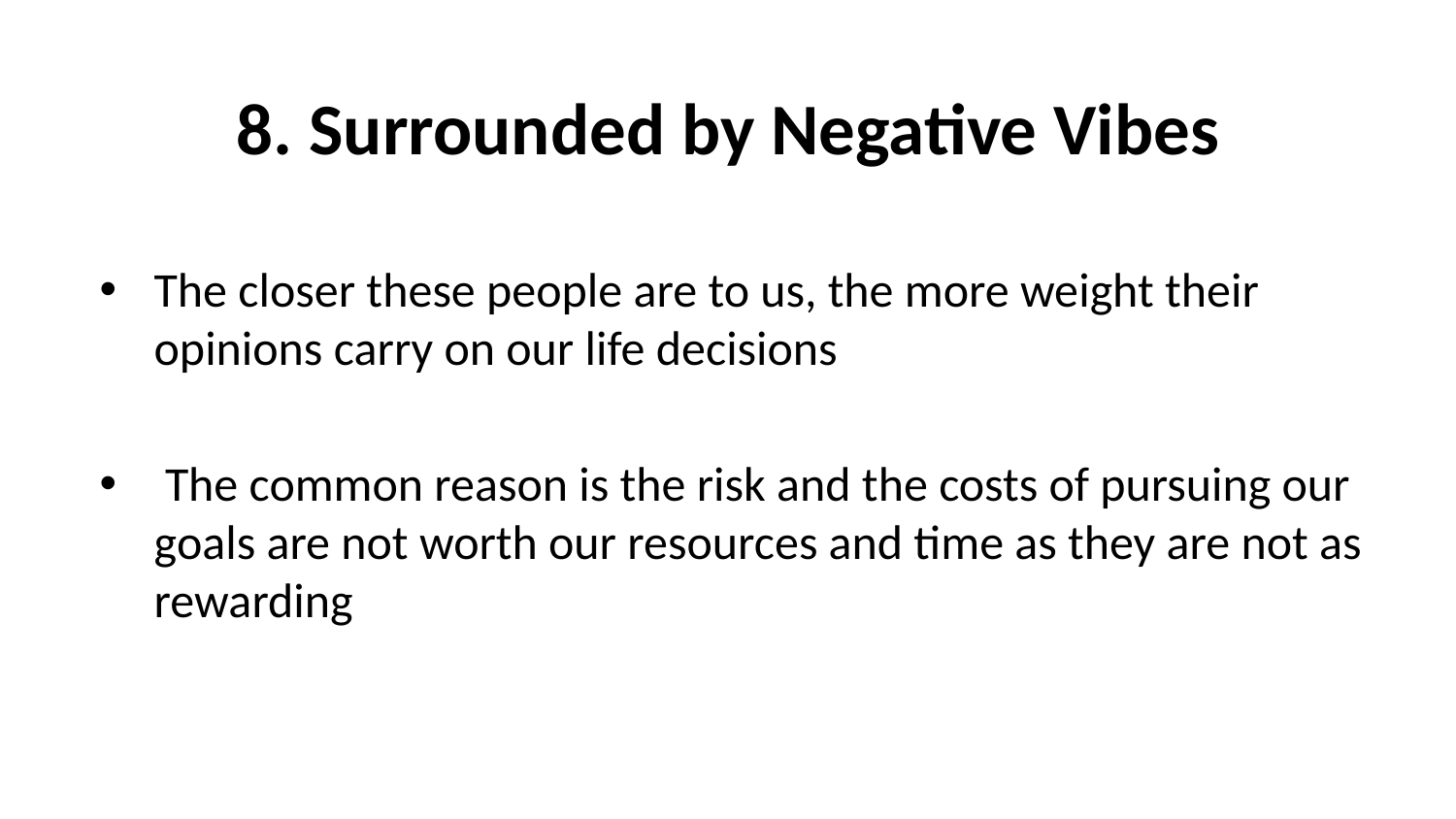

# 8. Surrounded by Negative Vibes
The closer these people are to us, the more weight their opinions carry on our life decisions

 The common reason is the risk and the costs of pursuing our goals are not worth our resources and time as they are not as rewarding